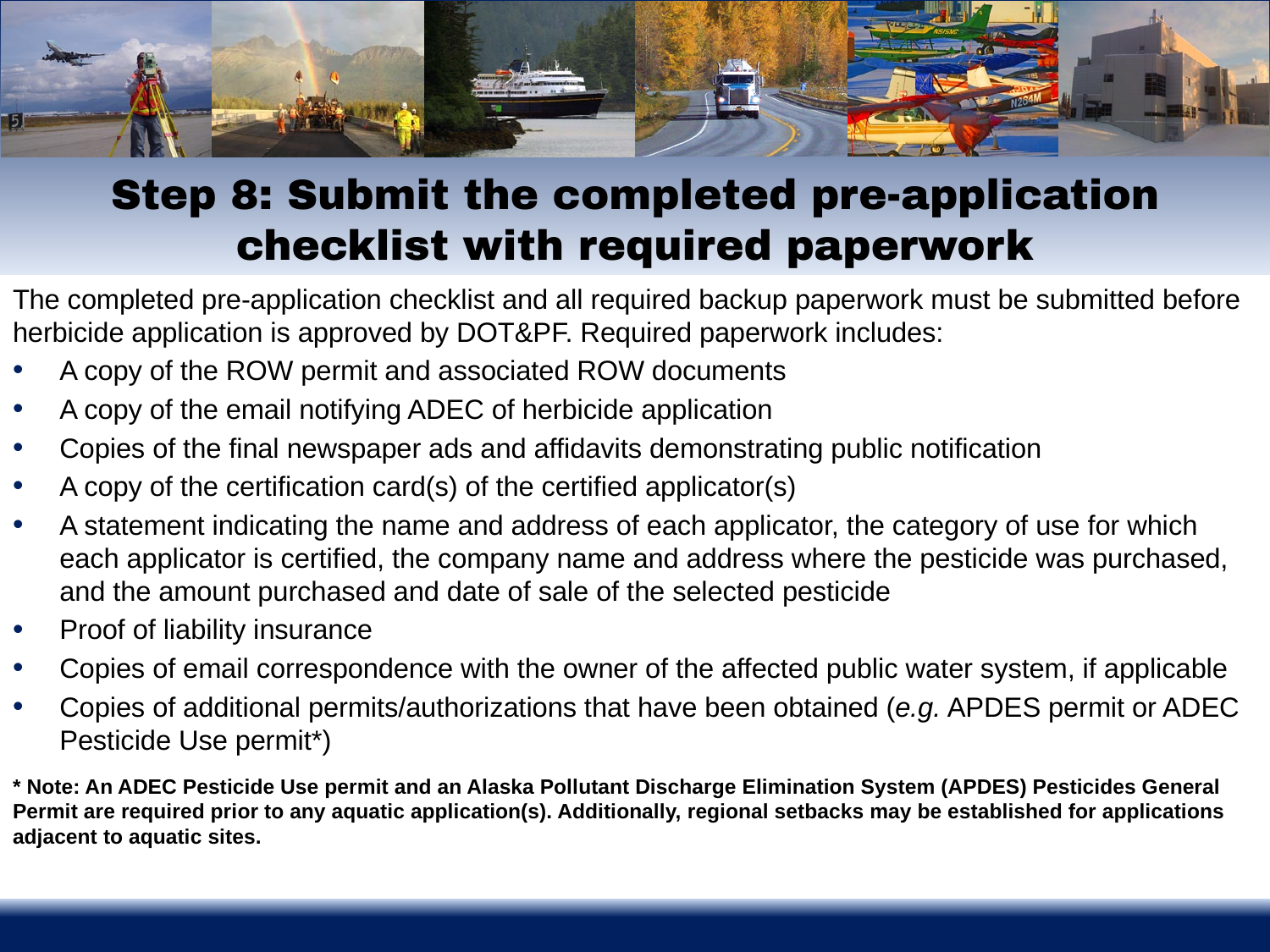

# Step 8: Submit the completed pre-application checklist with required paperwork
The completed pre-application checklist and all required backup paperwork must be submitted before herbicide application is approved by DOT&PF. Required paperwork includes:
A copy of the ROW permit and associated ROW documents
A copy of the email notifying ADEC of herbicide application
Copies of the final newspaper ads and affidavits demonstrating public notification
A copy of the certification card(s) of the certified applicator(s)
A statement indicating the name and address of each applicator, the category of use for which each applicator is certified, the company name and address where the pesticide was purchased, and the amount purchased and date of sale of the selected pesticide
Proof of liability insurance
Copies of email correspondence with the owner of the affected public water system, if applicable
Copies of additional permits/authorizations that have been obtained (e.g. APDES permit or ADEC Pesticide Use permit*)

* Note: An ADEC Pesticide Use permit and an Alaska Pollutant Discharge Elimination System (APDES) Pesticides General Permit are required prior to any aquatic application(s). Additionally, regional setbacks may be established for applications adjacent to aquatic sites.